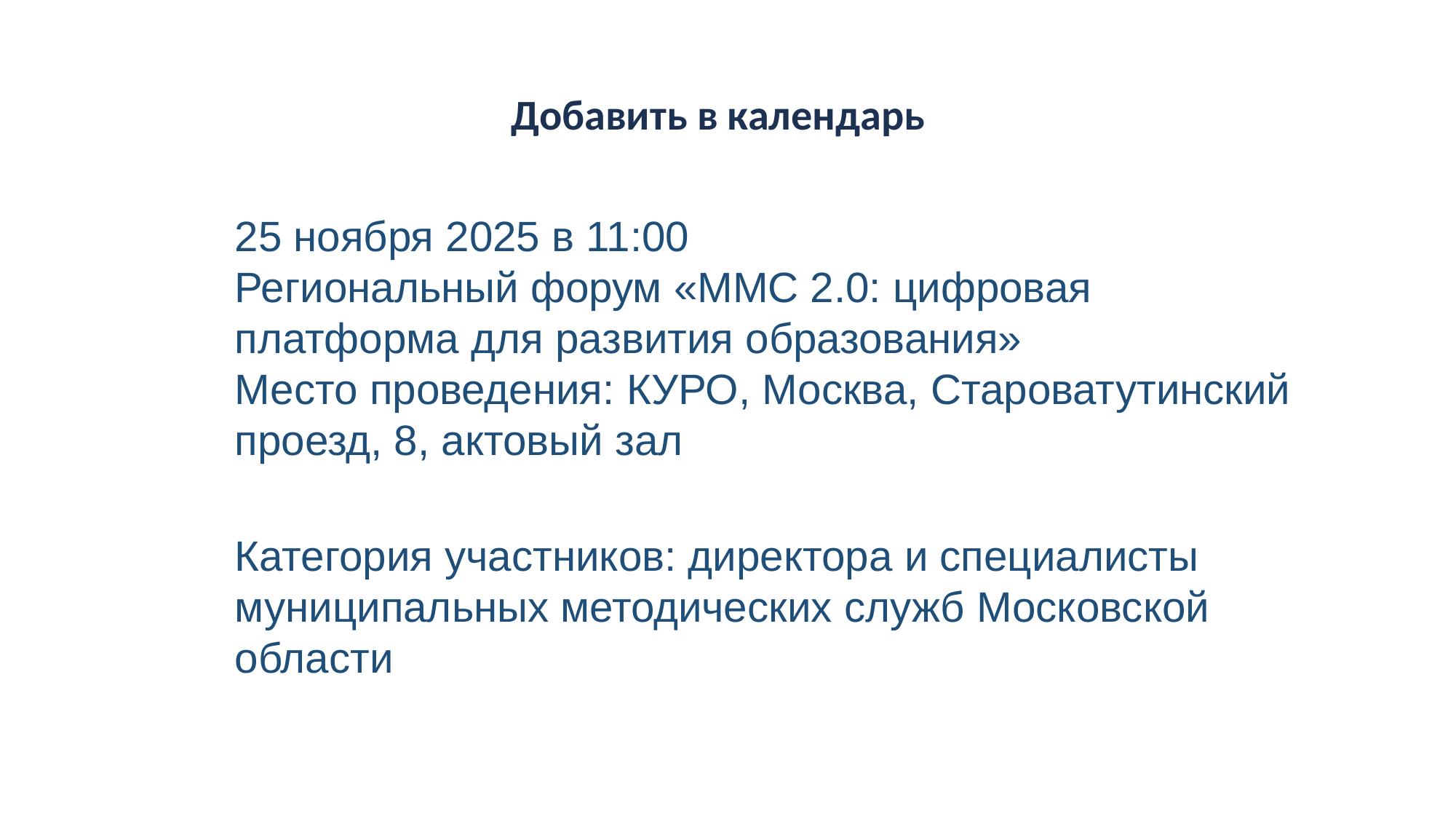

Добавить в календарь
25 ноября 2025 в 11:00
Региональный форум «ММС 2.0: цифровая платформа для развития образования»
Место проведения: КУРО, Москва, Староватутинский проезд, 8, актовый зал

Категория участников: директора и специалисты муниципальных методических служб Московской области